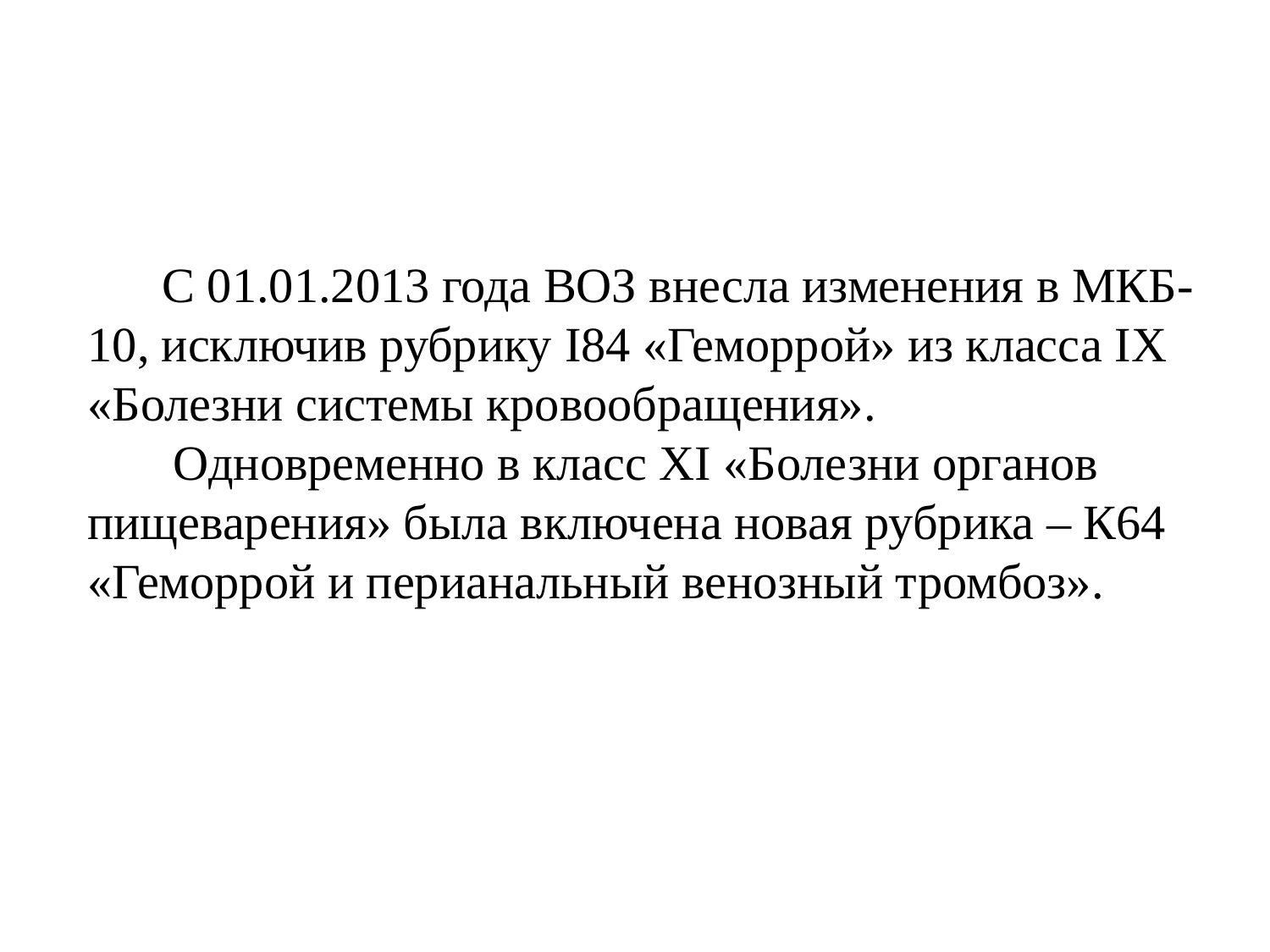

# С 01.01.2013 года ВОЗ внесла изменения в МКБ-10, исключив рубрику I84 «Геморрой» из класса IX «Болезни системы кровообращения». Одновременно в класс XI «Болезни органов пищеварения» была включена новая рубрика – К64 «Геморрой и перианальный венозный тромбоз».